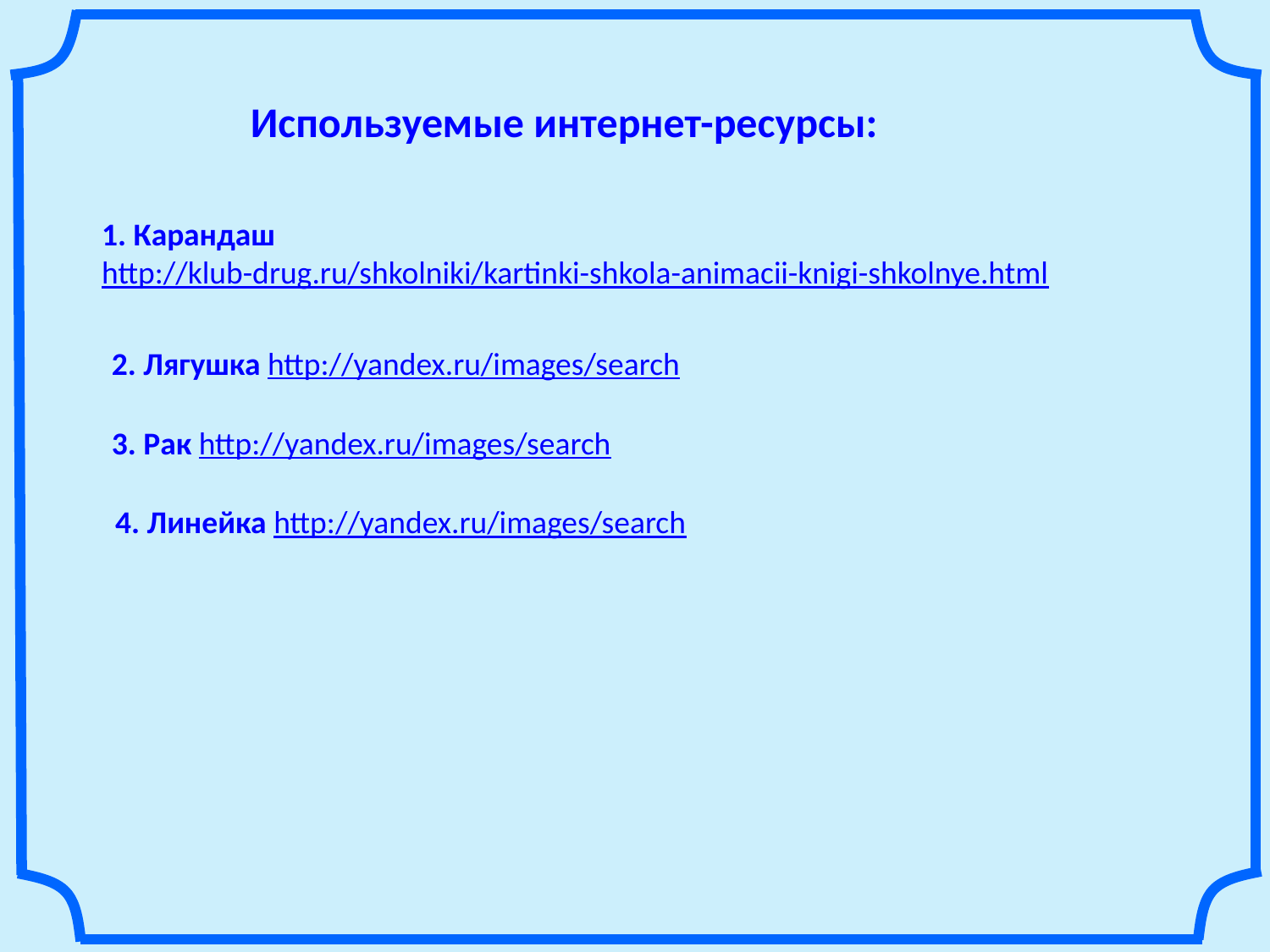

Используемые интернет-ресурсы:
1. Карандаш http://klub-drug.ru/shkolniki/kartinki-shkola-animacii-knigi-shkolnye.html
2. Лягушка http://yandex.ru/images/search
3. Рак http://yandex.ru/images/search
4. Линейка http://yandex.ru/images/search